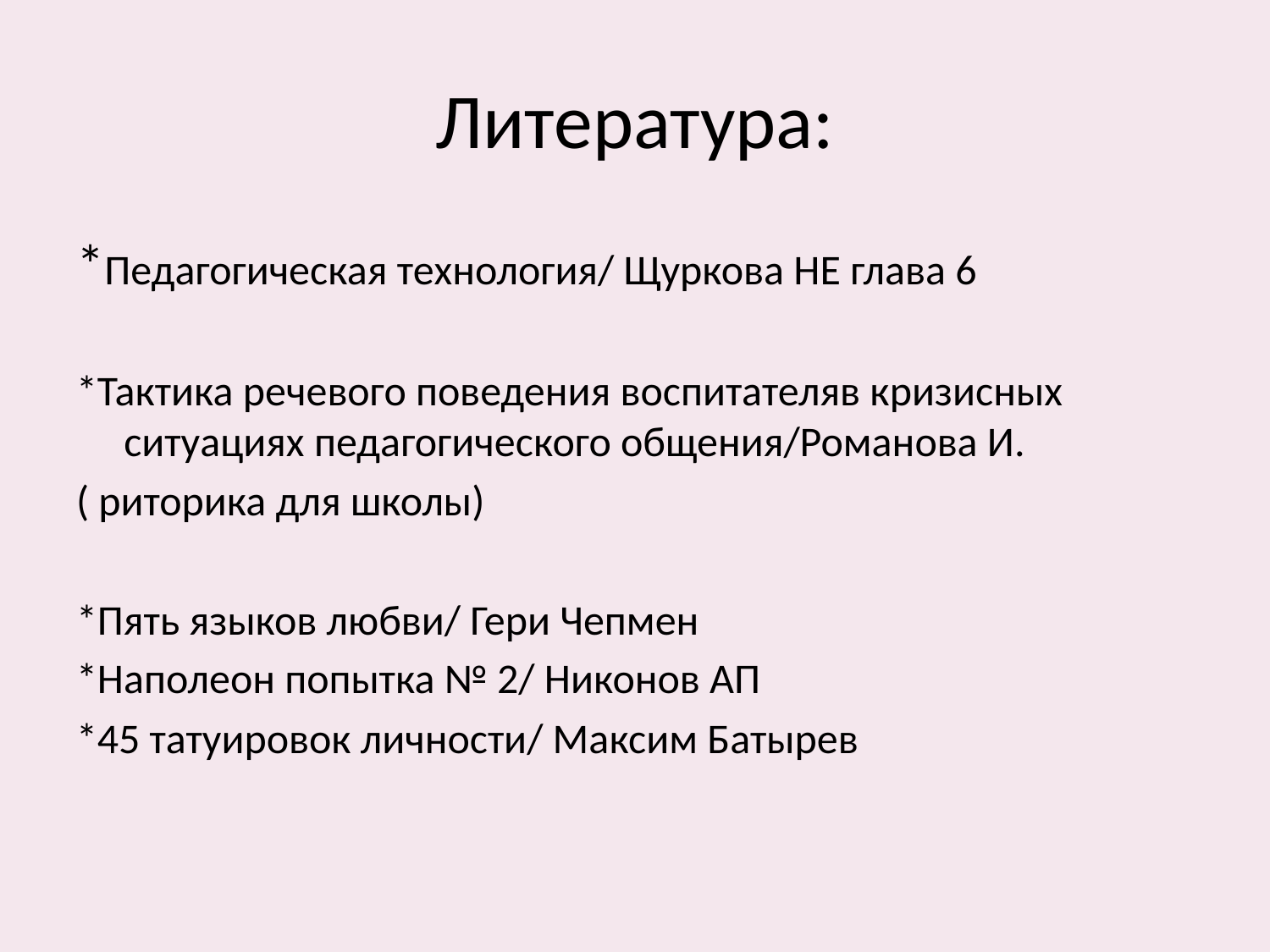

# Литература:
*Педагогическая технология/ Щуркова НЕ глава 6

*Тактика речевого поведения воспитателяв кризисных ситуациях педагогического общения/Романова И.
( риторика для школы)

*Пять языков любви/ Гери Чепмен
*Наполеон попытка № 2/ Никонов АП
*45 татуировок личности/ Максим Батырев